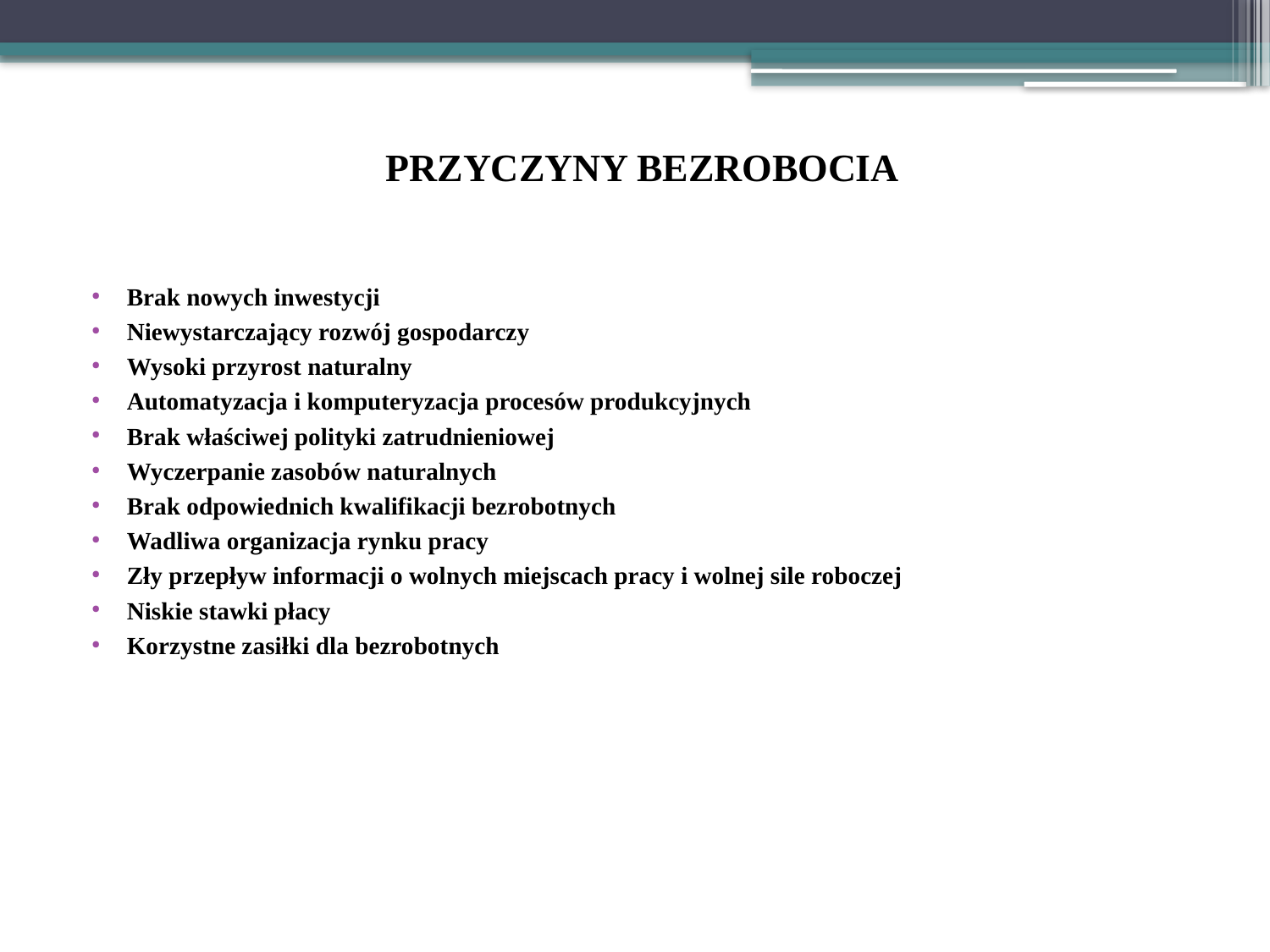

PRZYCZYNY BEZROBOCIA

Brak nowych inwestycji
Niewystarczający rozwój gospodarczy
Wysoki przyrost naturalny
Automatyzacja i komputeryzacja procesów produkcyjnych
Brak właściwej polityki zatrudnieniowej
Wyczerpanie zasobów naturalnych
Brak odpowiednich kwalifikacji bezrobotnych
Wadliwa organizacja rynku pracy
Zły przepływ informacji o wolnych miejscach pracy i wolnej sile roboczej
Niskie stawki płacy
Korzystne zasiłki dla bezrobotnych